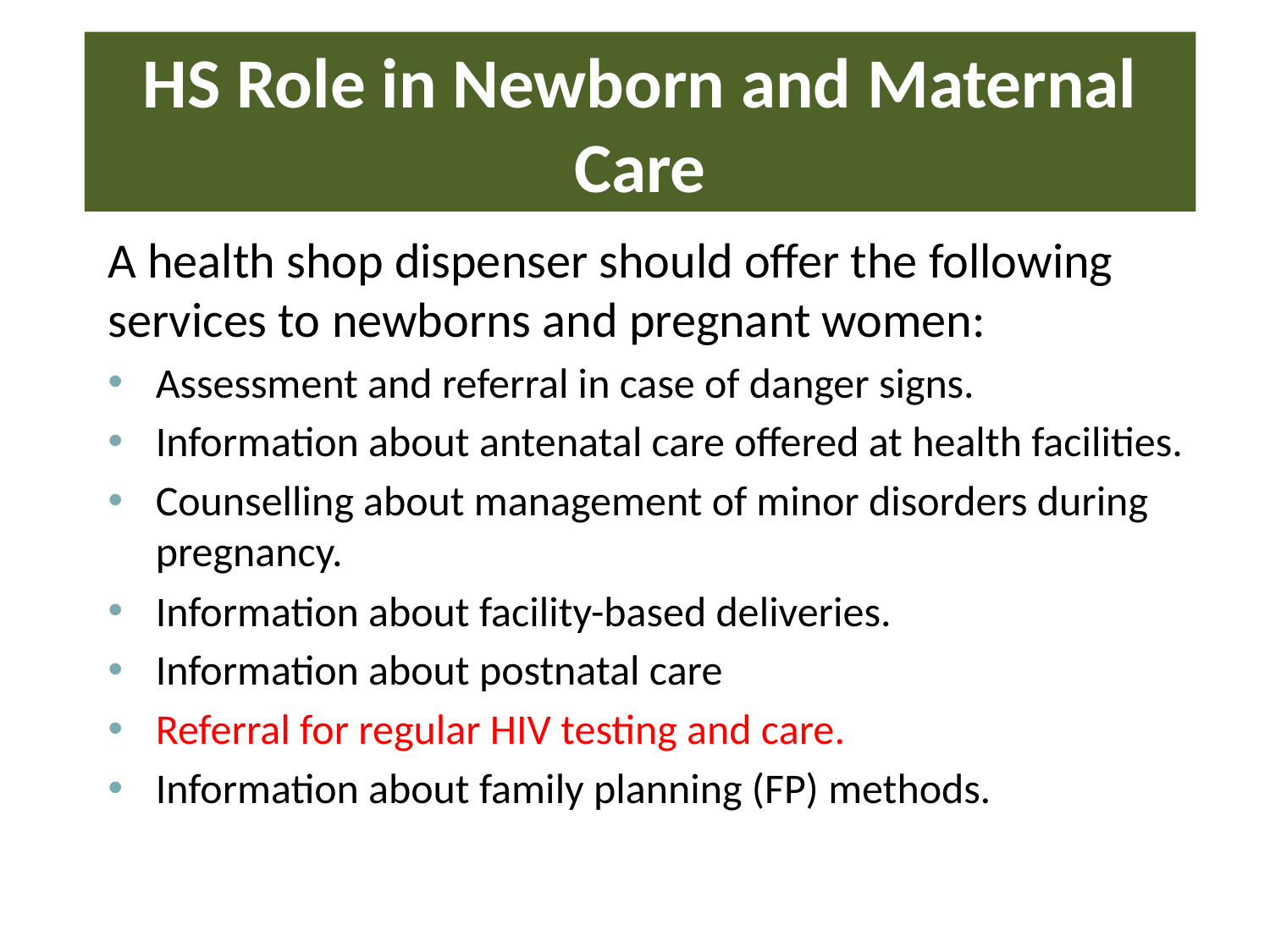

# HS Role in Newborn and Maternal Care
A health shop dispenser should offer the following services to newborns and pregnant women:
Assessment and referral in case of danger signs.
Information about antenatal care offered at health facilities.
Counselling about management of minor disorders during pregnancy.
Information about facility-based deliveries.
Information about postnatal care
Referral for regular HIV testing and care.
Information about family planning (FP) methods.